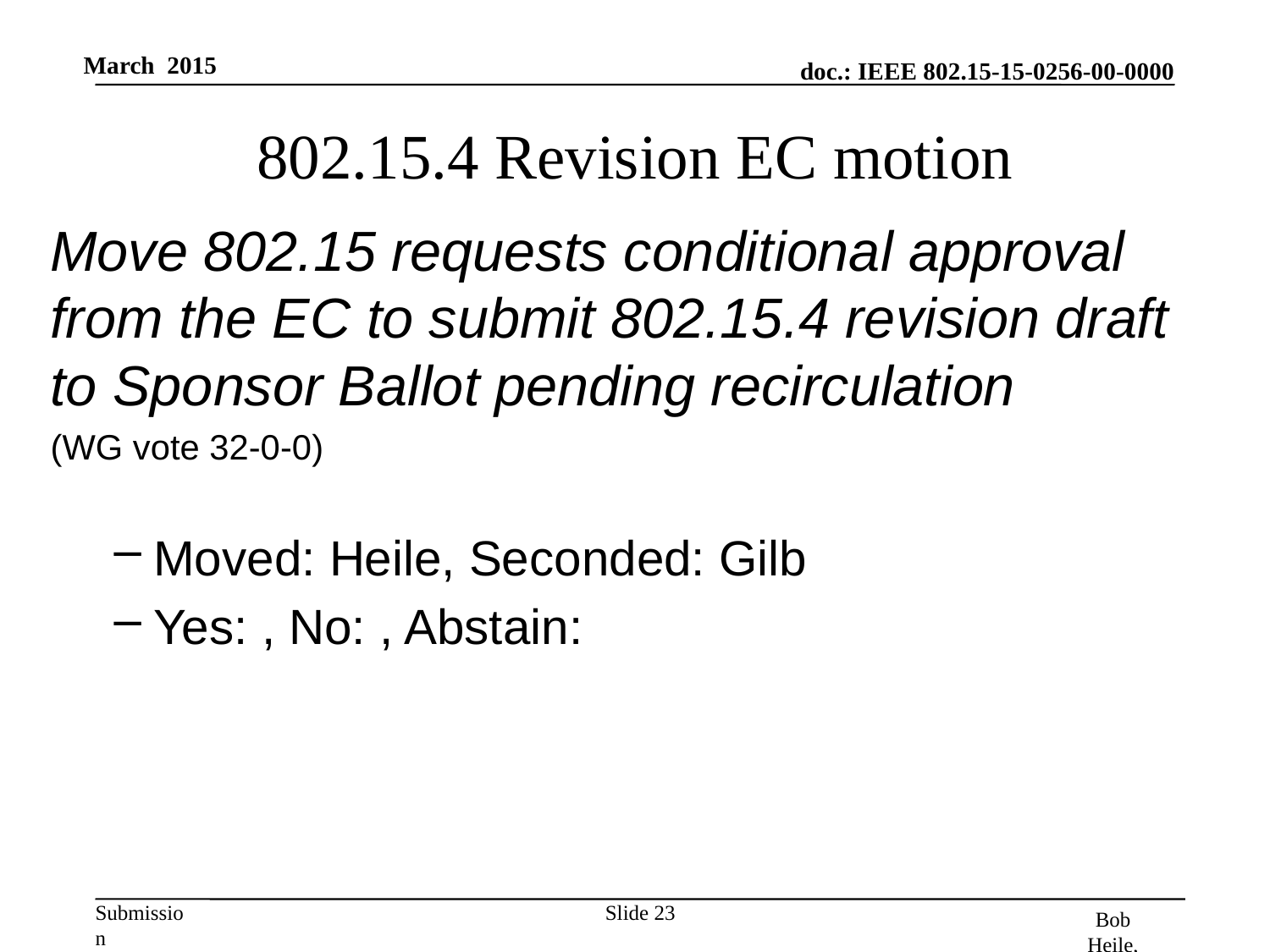

# 802.15.4 Revision EC motion
Move 802.15 requests conditional approval from the EC to submit 802.15.4 revision draft to Sponsor Ballot pending recirculation
(WG vote 32-0-0)

Moved: Heile, Seconded: Gilb
Yes: , No: , Abstain:
Slide 23
Bob Heile, ZigBee Alliance